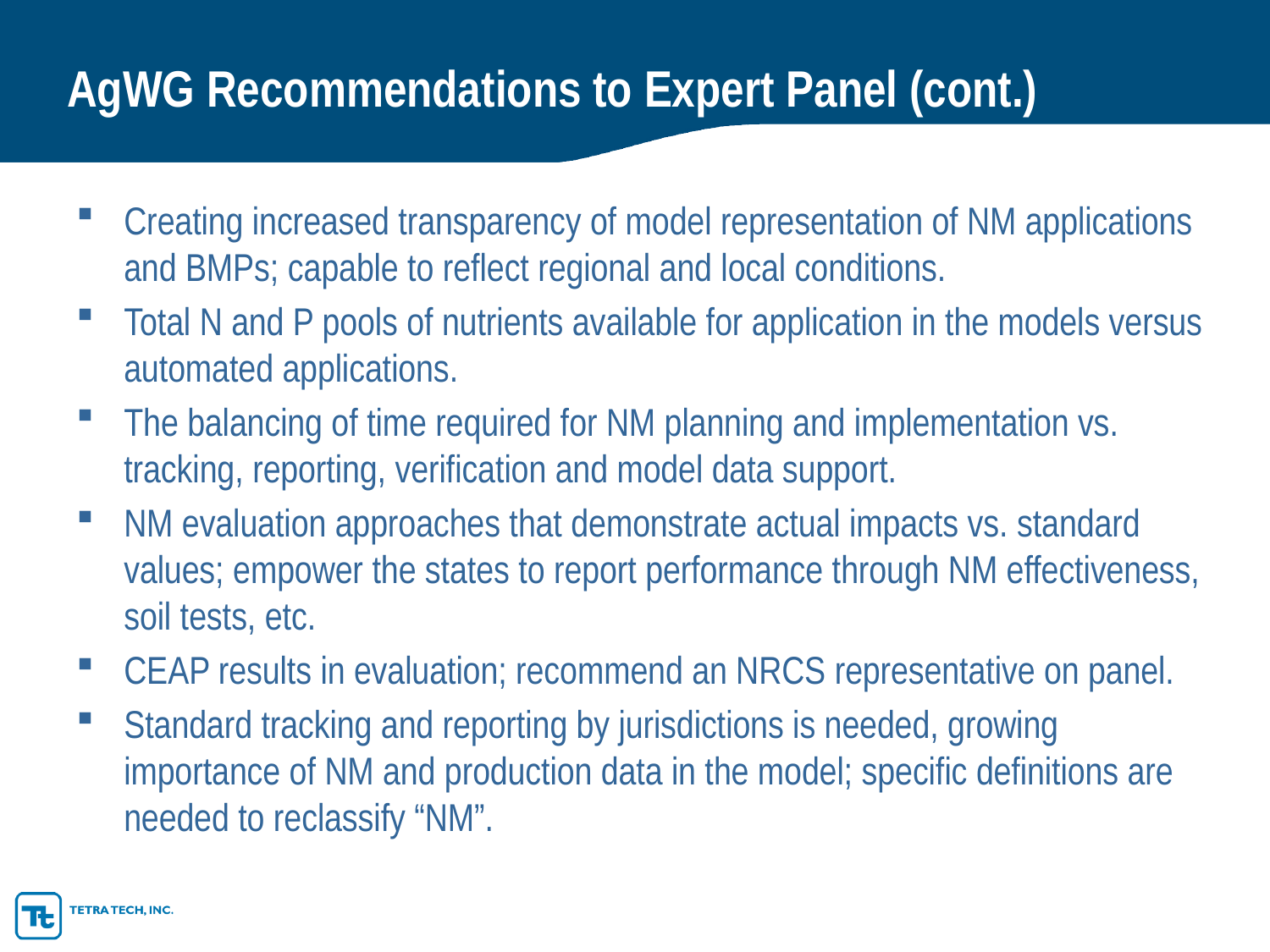

# AgWG Recommendations to Expert Panel (cont.)
Creating increased transparency of model representation of NM applications and BMPs; capable to reflect regional and local conditions.
Total N and P pools of nutrients available for application in the models versus automated applications.
The balancing of time required for NM planning and implementation vs. tracking, reporting, verification and model data support.
NM evaluation approaches that demonstrate actual impacts vs. standard values; empower the states to report performance through NM effectiveness, soil tests, etc.
CEAP results in evaluation; recommend an NRCS representative on panel.
Standard tracking and reporting by jurisdictions is needed, growing importance of NM and production data in the model; specific definitions are needed to reclassify “NM”.